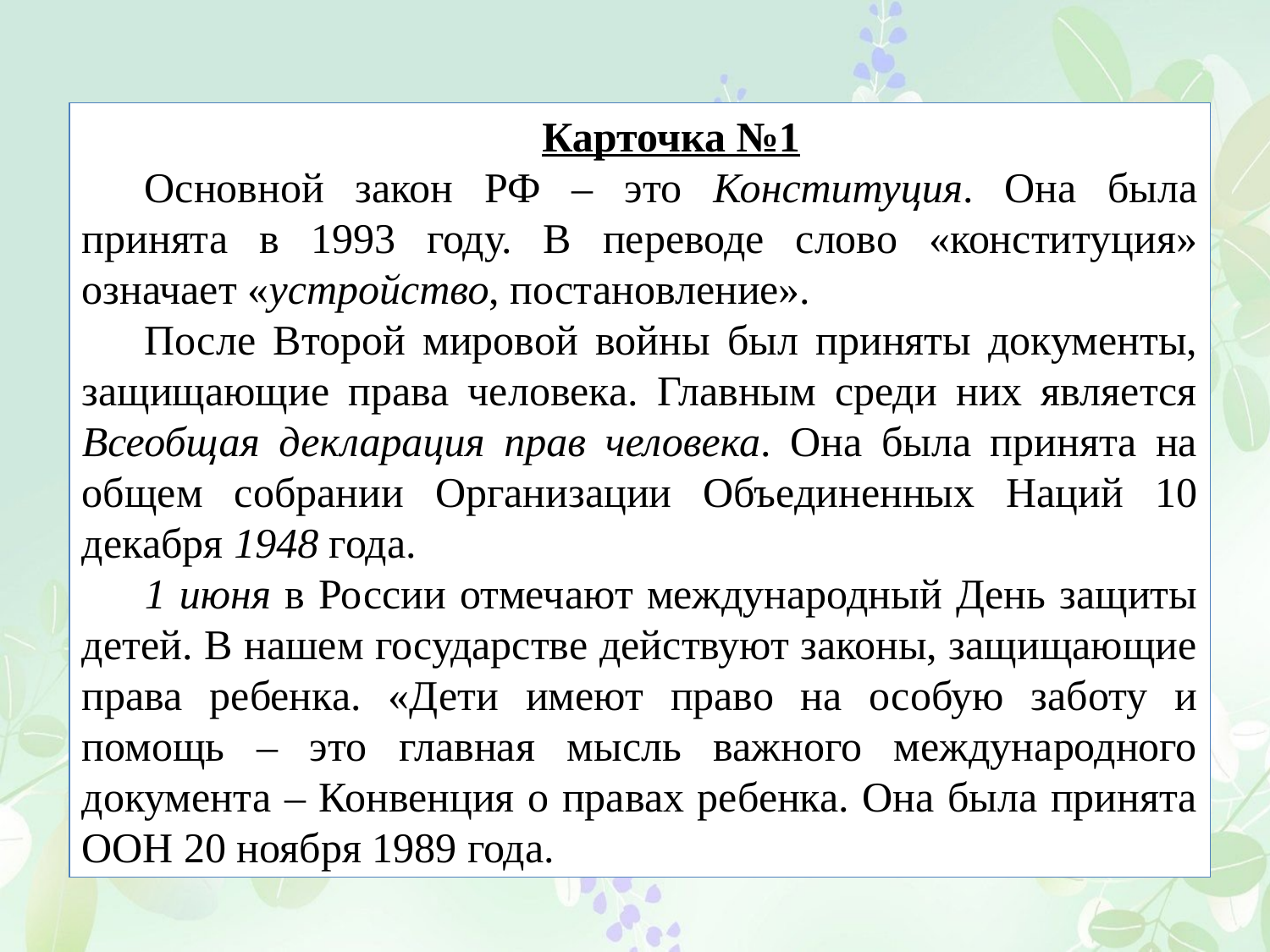

Карточка №1
Основной закон РФ – это Конституция. Она была принята в 1993 году. В переводе слово «конституция» означает «устройство, постановление».
После Второй мировой войны был приняты документы, защищающие права человека. Главным среди них является Всеобщая декларация прав человека. Она была принята на общем собрании Организации Объединенных Наций 10 декабря 1948 года.
1 июня в России отмечают международный День защиты детей. В нашем государстве действуют законы, защищающие права ребенка. «Дети имеют право на особую заботу и помощь – это главная мысль важного международного документа – Конвенция о правах ребенка. Она была принята ООН 20 ноября 1989 года.